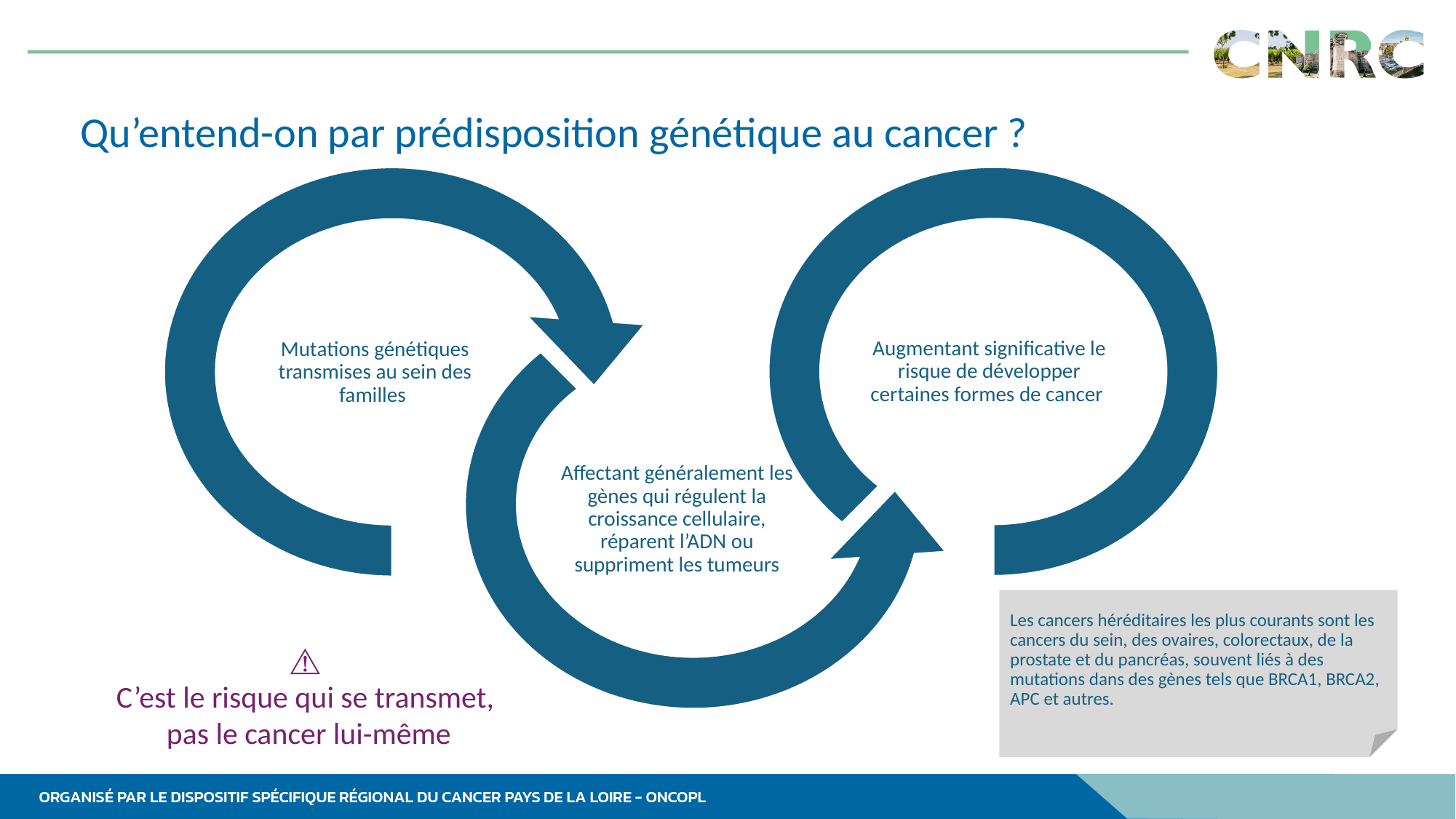

Mutations génétiques transmises au sein des familles

Affectant généralement les gènes qui régulent la croissance cellulaire, réparent l’ADN ou suppriment les tumeurs

Augmentant significative le risque de développer certaines formes de cancer
# Qu’entend-on par prédisposition génétique au cancer ?
Les cancers héréditaires les plus courants sont les cancers du sein, des ovaires, colorectaux, de la prostate et du pancréas, souvent liés à des mutations dans des gènes tels que BRCA1, BRCA2, APC et autres.
⚠️
C’est le risque qui se transmet,
pas le cancer lui-même